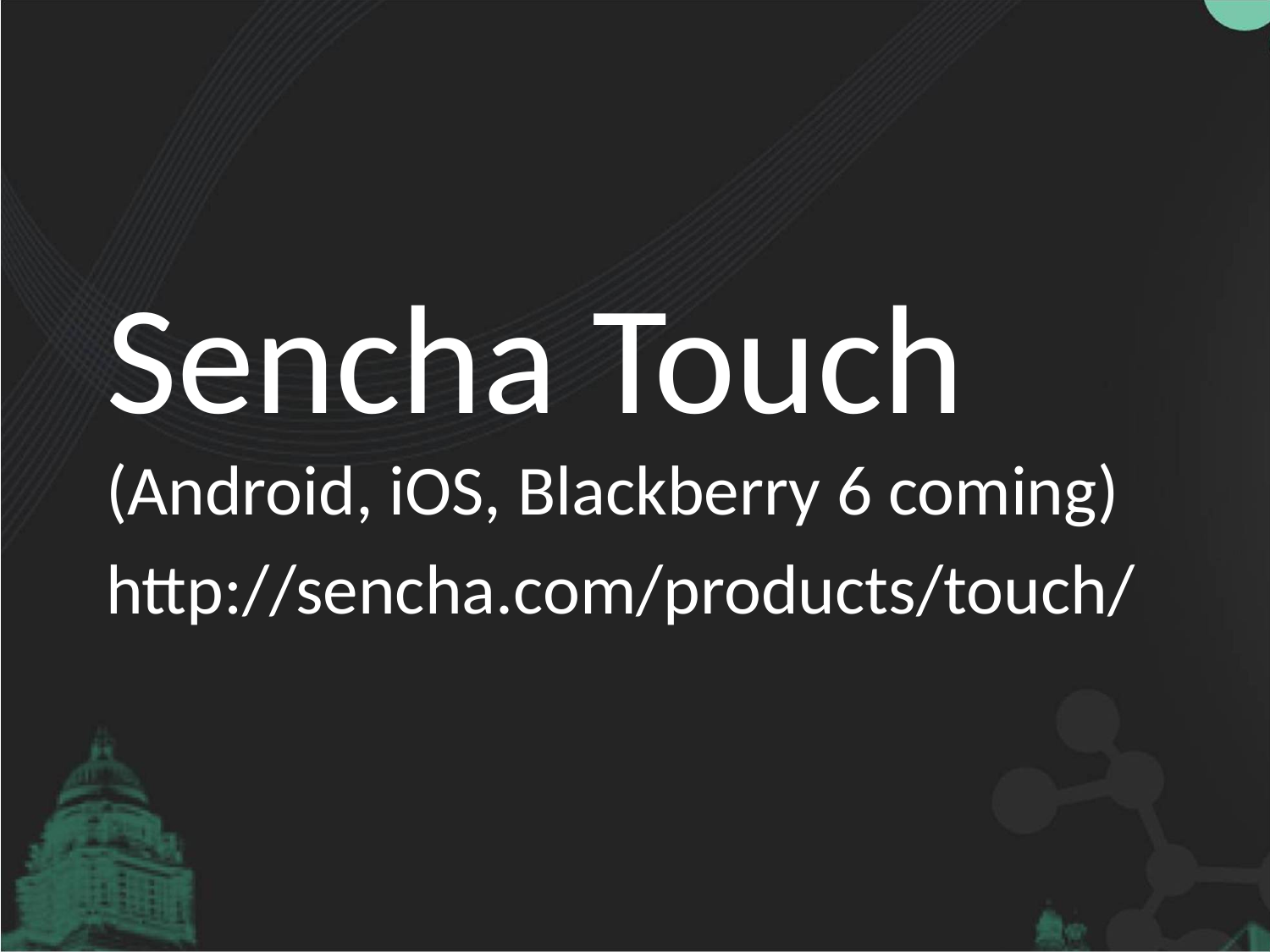

#
Sencha Touch (Android, iOS, Blackberry 6 coming)
http://sencha.com/products/touch/